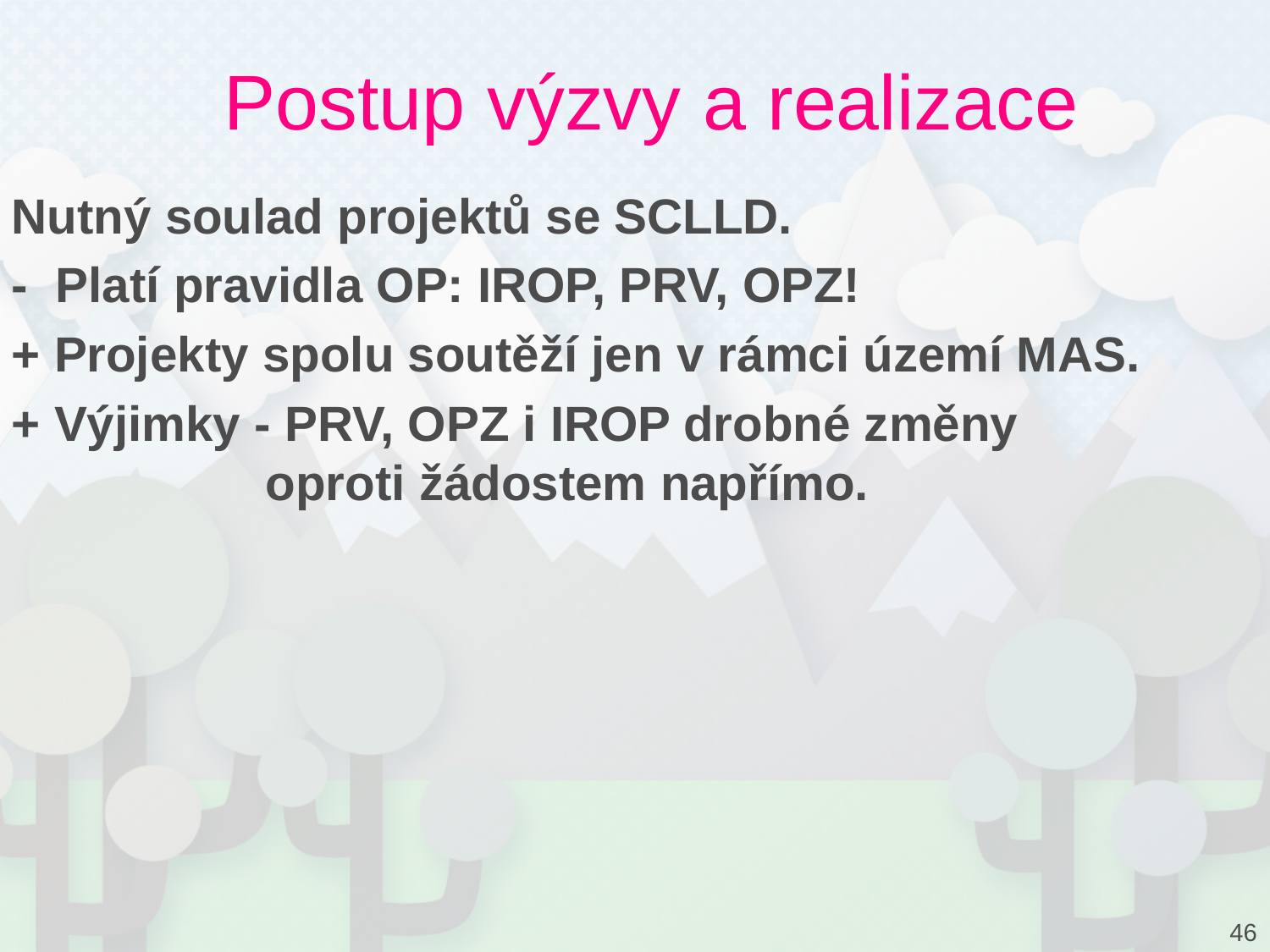

# Postup výzvy a realizace

Nutný soulad projektů se SCLLD.
-  Platí pravidla OP: IROP, PRV, OPZ!
+ Projekty spolu soutěží jen v rámci území MAS.
+ Výjimky - PRV, OPZ i IROP drobné změny  			oproti žádostem napřímo.

46